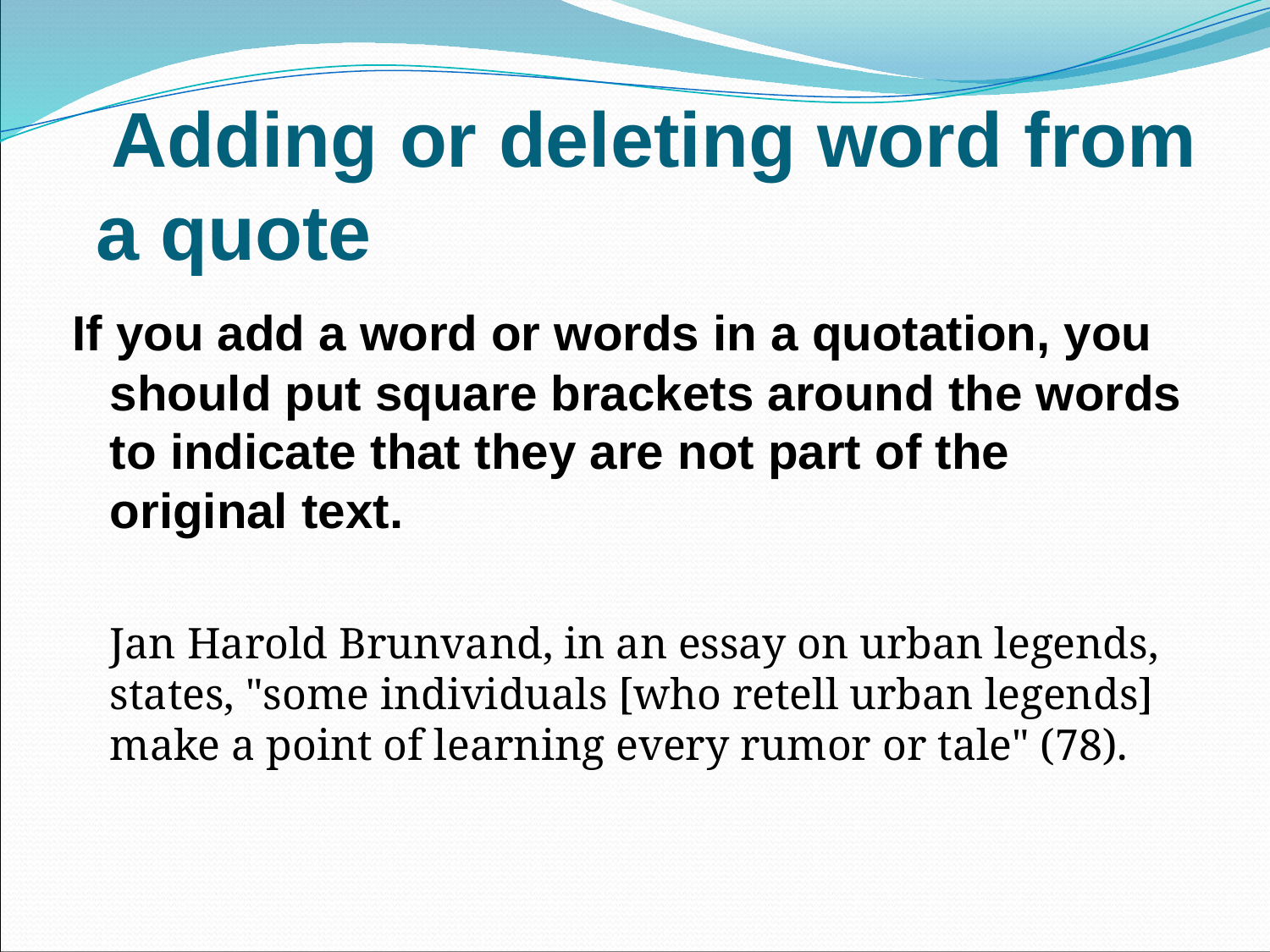

# Adding or deleting word from a quote
If you add a word or words in a quotation, you should put square brackets around the words to indicate that they are not part of the original text.

	Jan Harold Brunvand, in an essay on urban legends, states, "some individuals [who retell urban legends] make a point of learning every rumor or tale" (78).